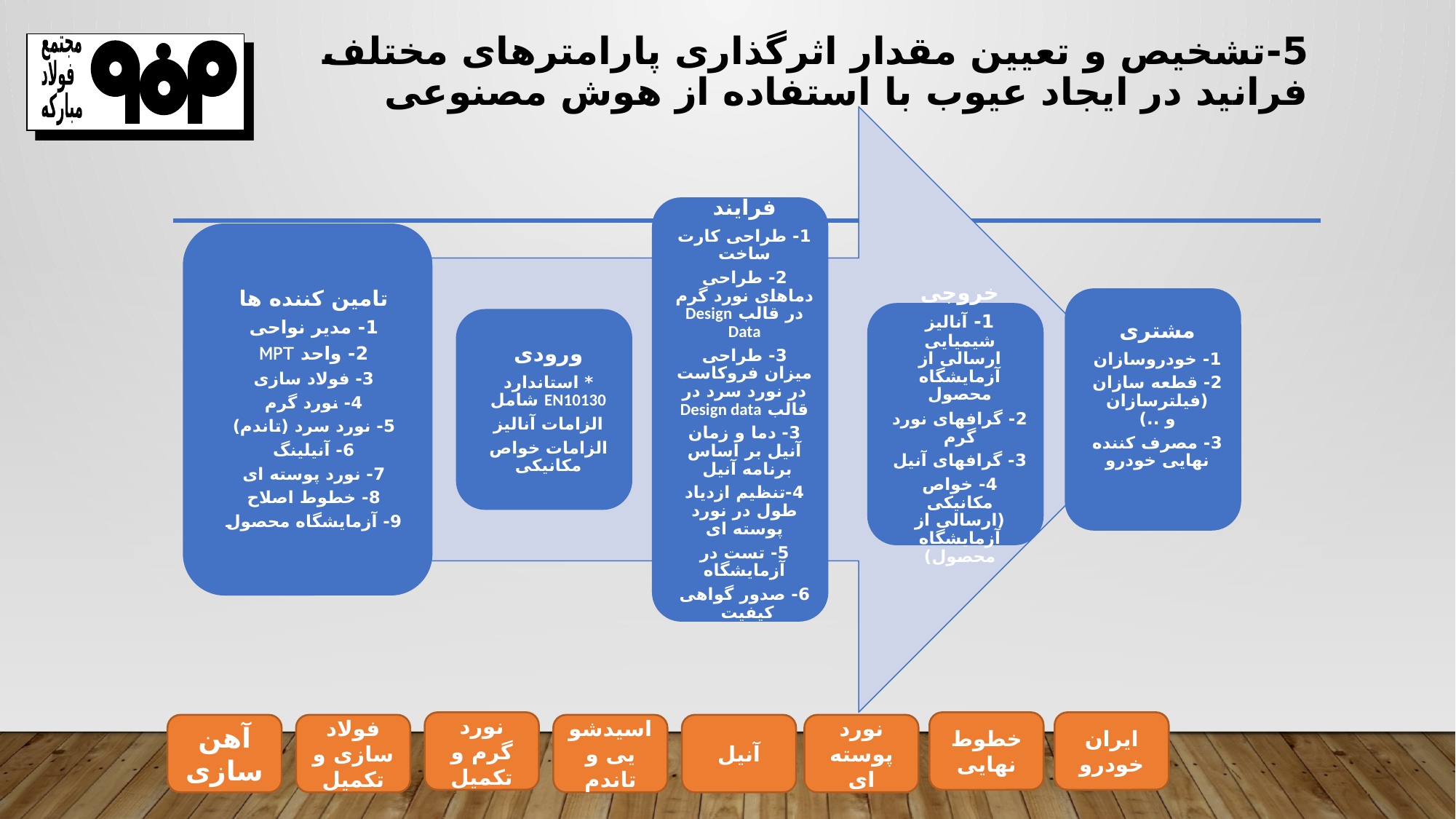

# 5-تشخیص و تعیین مقدار اثرگذاری پارامترهای مختلف فرانید در ایجاد عیوب با استفاده از هوش مصنوعی

مجتمع
فولاد
مباركه

تامین کننده ها
1- مدیر نواحی
2- واحد MPT
3- فولاد سازی
4- نورد گرم
5- نورد سرد (تاندم)
6- آنیلینگ
7- نورد پوسته ای
8- خطوط اصلاح
9- آزمایشگاه محصول
ورودی
* استاندارد EN10130 شامل
الزامات آنالیز
الزامات خواص مکانیکی
فرایند
1- طراحی کارت ساخت
2- طراحی دماهای نورد گرم در قالب Design Data
3- طراحی میزان فروکاست در نورد سرد در قالب Design data
3- دما و زمان آنیل بر اساس برنامه آنیل
4-تنظیم ازدیاد طول در نورد پوسته ای
5- تست در آزمایشگاه
6- صدور گواهی کیفیت
خروجی
1- آنالیز شیمیایی ارسالی از آزمایشگاه محصول
2- گرافهای نورد گرم
3- گرافهای آنیل
4- خواص مکانیکی (ارسالی از آزمایشگاه محصول)
مشتری
1- خودروسازان
2- قطعه سازان (فیلترسازان و ..)
3- مصرف کننده نهایی خودرو

نورد گرم و تکمیل
خطوط نهایی
ایران خودرو
آهن سازی
فولاد سازی و تکمیل
اسیدشویی و تاندم
آنیل
نورد پوسته ای